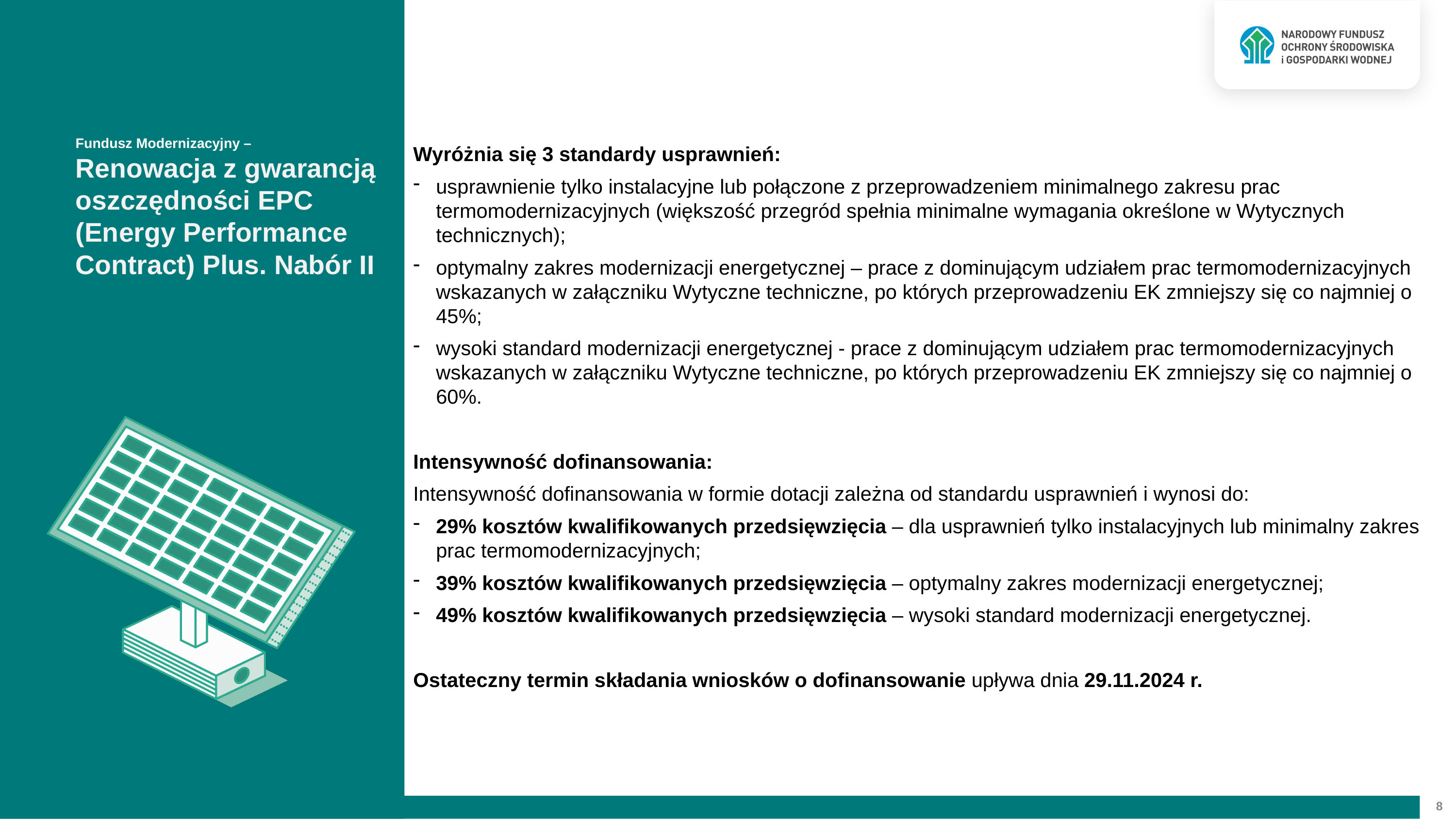

Wyróżnia się 3 standardy usprawnień:
usprawnienie tylko instalacyjne lub połączone z przeprowadzeniem minimalnego zakresu prac termomodernizacyjnych (większość przegród spełnia minimalne wymagania określone w Wytycznych technicznych);
optymalny zakres modernizacji energetycznej – prace z dominującym udziałem prac termomodernizacyjnych wskazanych w załączniku Wytyczne techniczne, po których przeprowadzeniu EK zmniejszy się co najmniej o 45%;
wysoki standard modernizacji energetycznej - prace z dominującym udziałem prac termomodernizacyjnych wskazanych w załączniku Wytyczne techniczne, po których przeprowadzeniu EK zmniejszy się co najmniej o 60%.

Intensywność dofinansowania:
Intensywność dofinansowania w formie dotacji zależna od standardu usprawnień i wynosi do:
29% kosztów kwalifikowanych przedsięwzięcia – dla usprawnień tylko instalacyjnych lub minimalny zakres prac termomodernizacyjnych;
39% kosztów kwalifikowanych przedsięwzięcia – optymalny zakres modernizacji energetycznej;
49% kosztów kwalifikowanych przedsięwzięcia – wysoki standard modernizacji energetycznej.

Ostateczny termin składania wniosków o dofinansowanie upływa dnia 29.11.2024 r.

Fundusz Modernizacyjny –
Renowacja z gwarancją oszczędności EPC (Energy Performance Contract) Plus. Nabór II
8